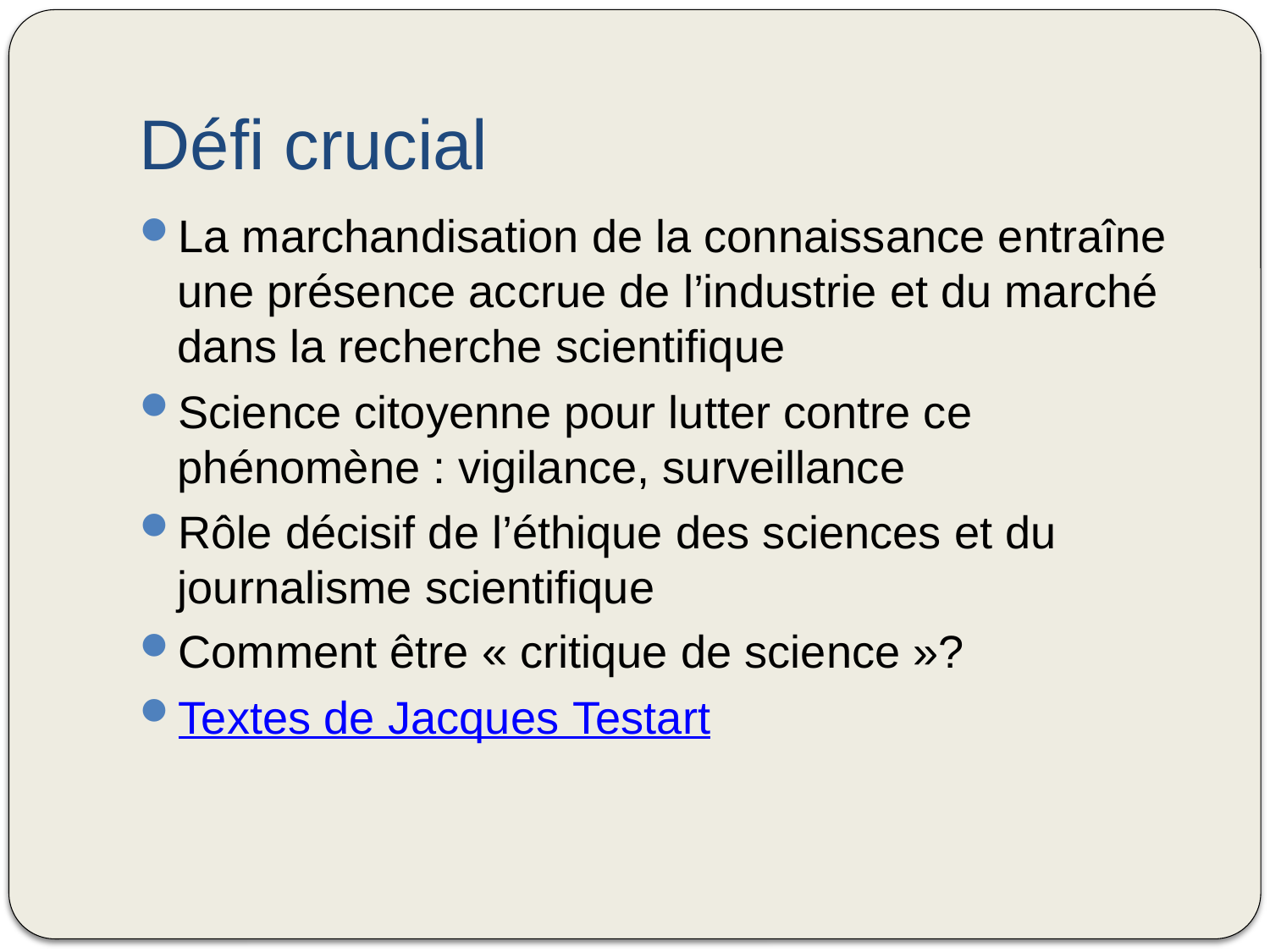

# Défi crucial
La marchandisation de la connaissance entraîne une présence accrue de l’industrie et du marché dans la recherche scientifique
Science citoyenne pour lutter contre ce phénomène : vigilance, surveillance
Rôle décisif de l’éthique des sciences et du journalisme scientifique
Comment être « critique de science »?
Textes de Jacques Testart